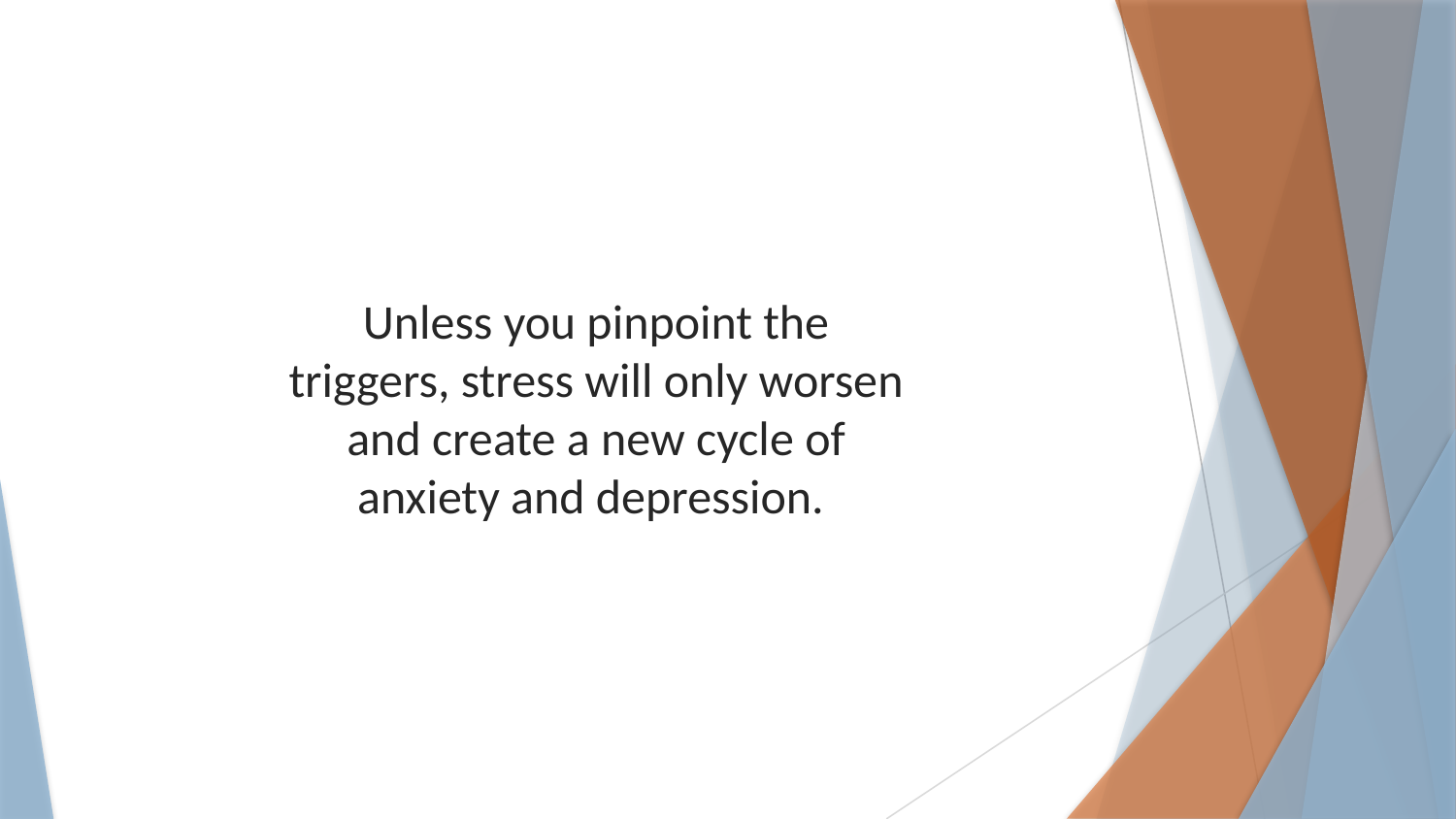

Unless you pinpoint the triggers, stress will only worsen and create a new cycle of anxiety and depression.